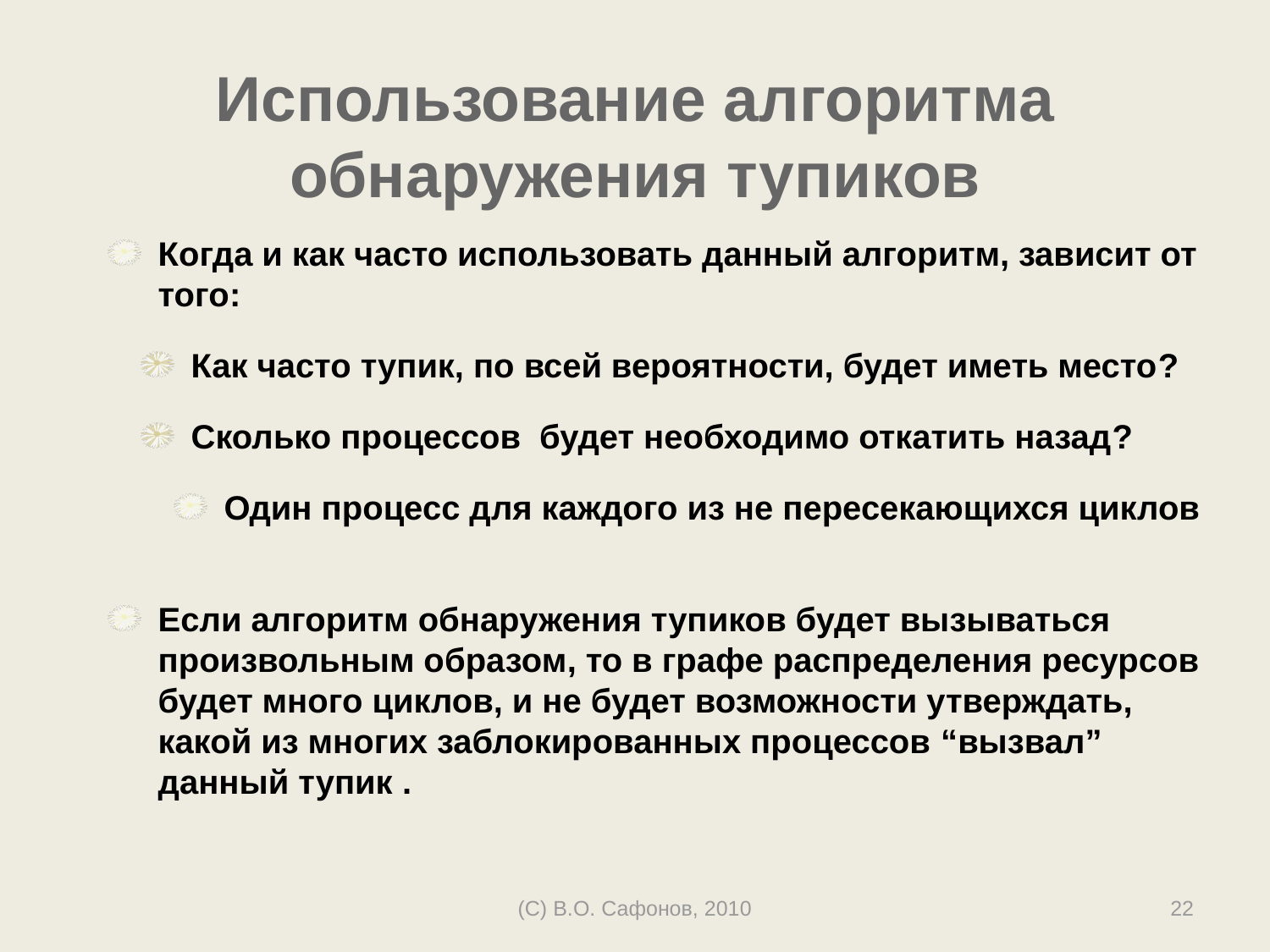

Использование алгоритма обнаружения тупиков
Когда и как часто использовать данный алгоритм, зависит от того:
Как часто тупик, по всей вероятности, будет иметь место?
Сколько процессов  будет необходимо откатить назад?
Один процесс для каждого из не пересекающихся циклов
Если алгоритм обнаружения тупиков будет вызываться произвольным образом, то в графе распределения ресурсов будет много циклов, и не будет возможности утверждать,  какой из многих заблокированных процессов “вызвал” данный тупик .
(C) В.О. Сафонов, 2010
22